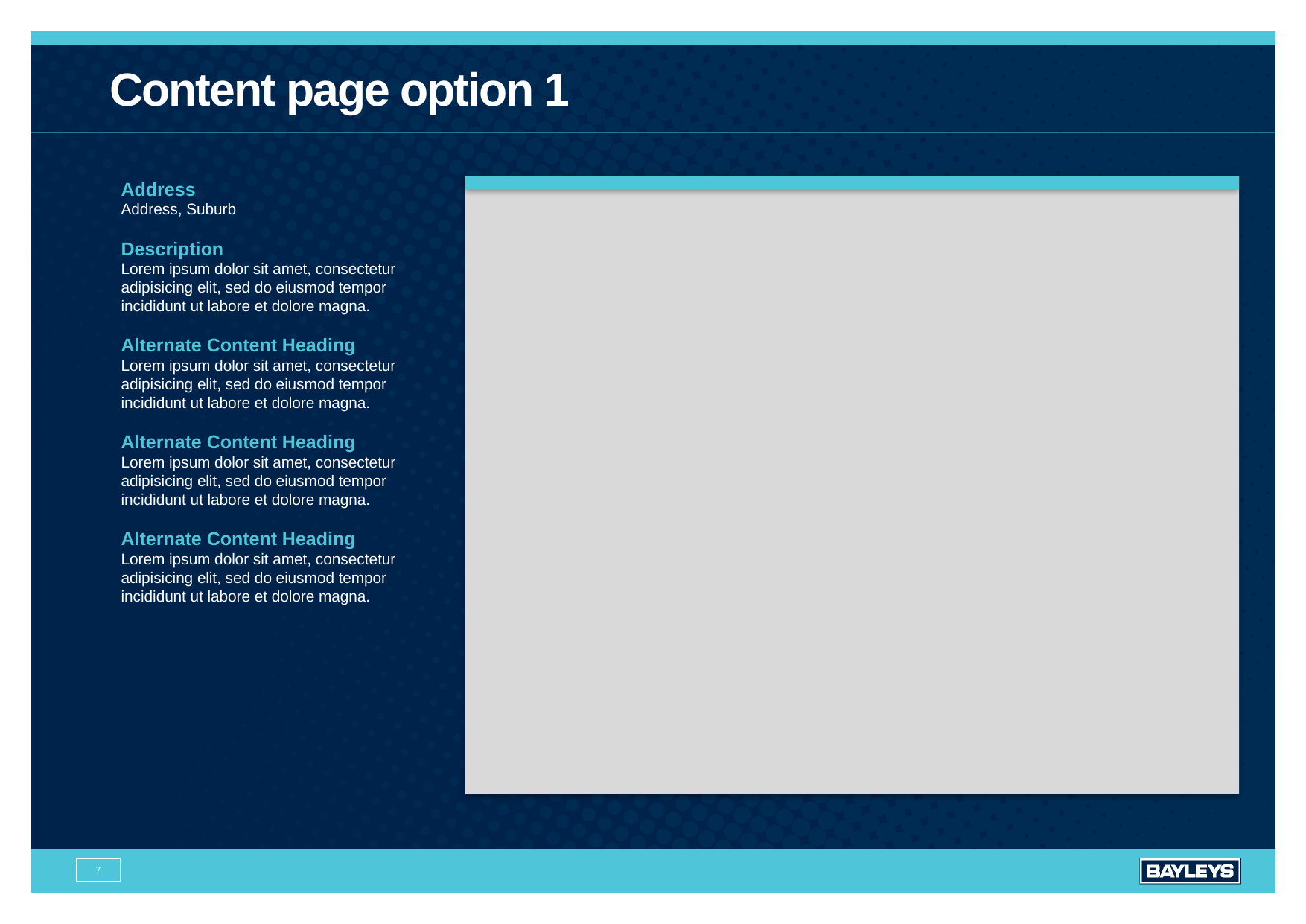

Content page option 1
Address
Address, Suburb

Description
Lorem ipsum dolor sit amet, consectetur adipisicing elit, sed do eiusmod tempor incididunt ut labore et dolore magna.

Alternate Content Heading
Lorem ipsum dolor sit amet, consectetur adipisicing elit, sed do eiusmod tempor incididunt ut labore et dolore magna.

Alternate Content Heading
Lorem ipsum dolor sit amet, consectetur adipisicing elit, sed do eiusmod tempor incididunt ut labore et dolore magna.

Alternate Content Heading
Lorem ipsum dolor sit amet, consectetur adipisicing elit, sed do eiusmod tempor incididunt ut labore et dolore magna.

7